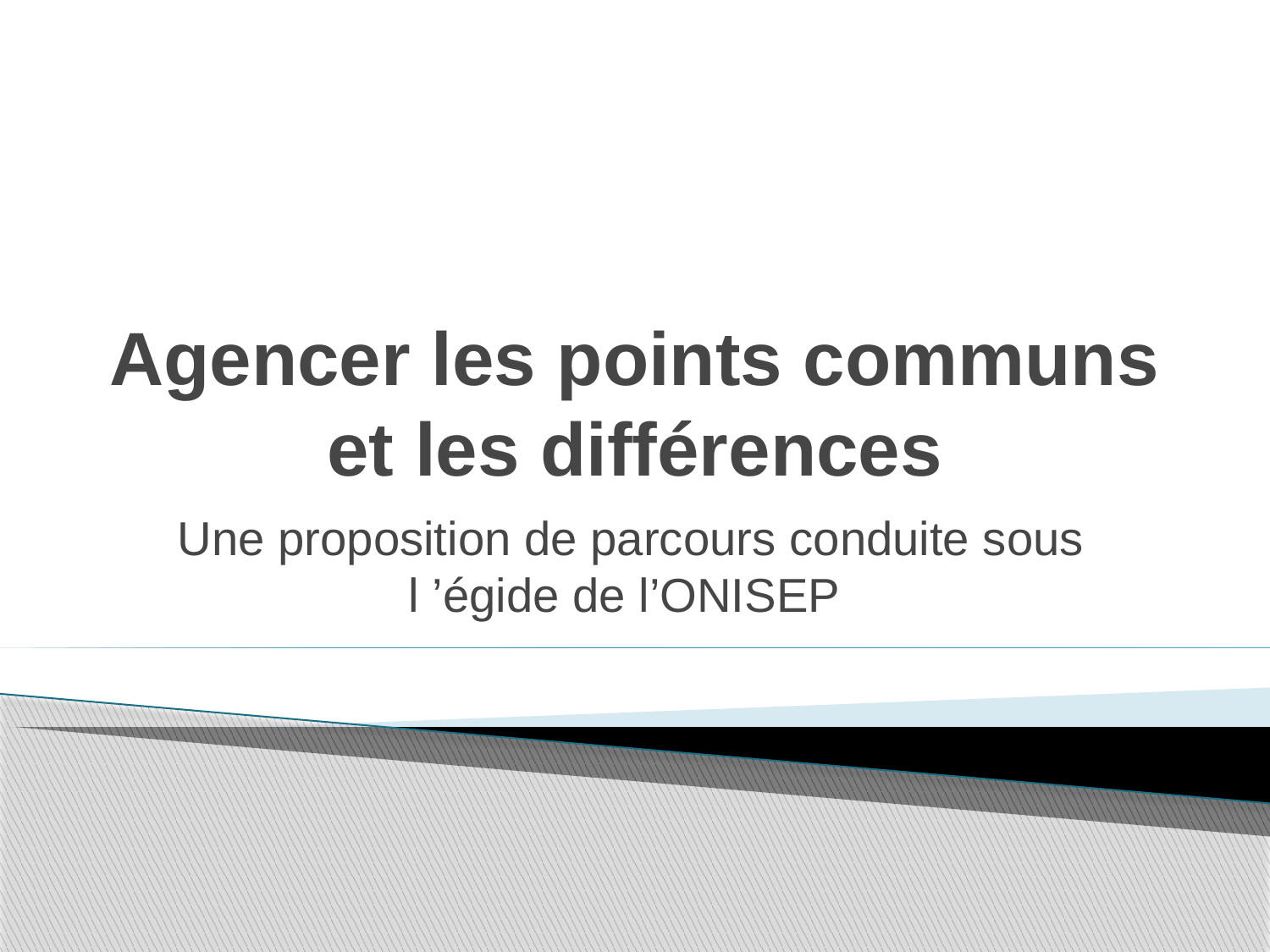

# Agencer les points communs et les différences
Une proposition de parcours conduite sous l ’égide de l’ONISEP